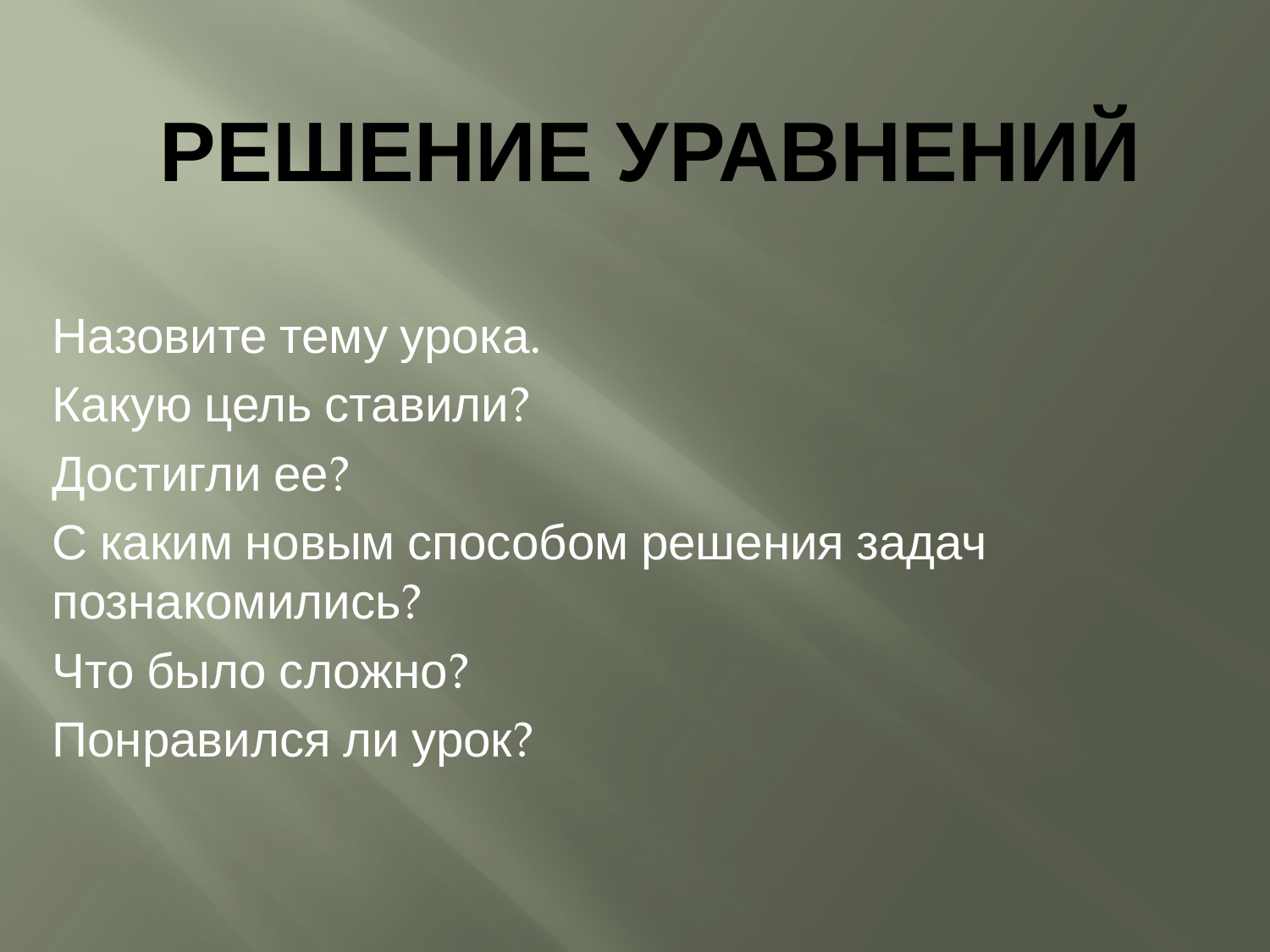

# Решение уравнений
Назовите тему урока.
Какую цель ставили?
Достигли ее?
С каким новым способом решения задач познакомились?
Что было сложно?
Понравился ли урок?